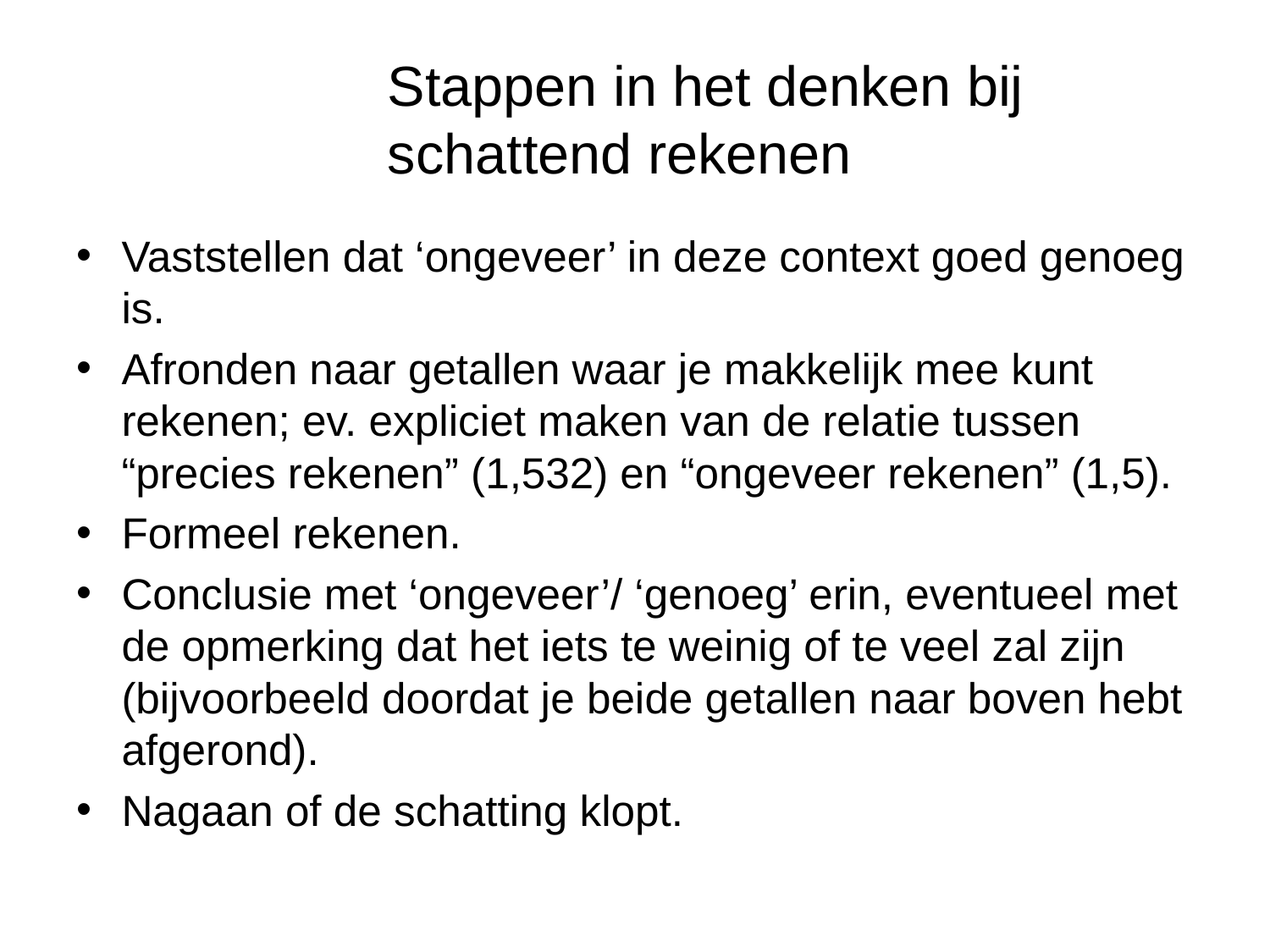

# Stappen in het denken bij schattend rekenen
Vaststellen dat ‘ongeveer’ in deze context goed genoeg is.
Afronden naar getallen waar je makkelijk mee kunt rekenen; ev. expliciet maken van de relatie tussen “precies rekenen” (1,532) en “ongeveer rekenen” (1,5).
Formeel rekenen.
Conclusie met ‘ongeveer’/ ‘genoeg’ erin, eventueel met de opmerking dat het iets te weinig of te veel zal zijn (bijvoorbeeld doordat je beide getallen naar boven hebt afgerond).
Nagaan of de schatting klopt.